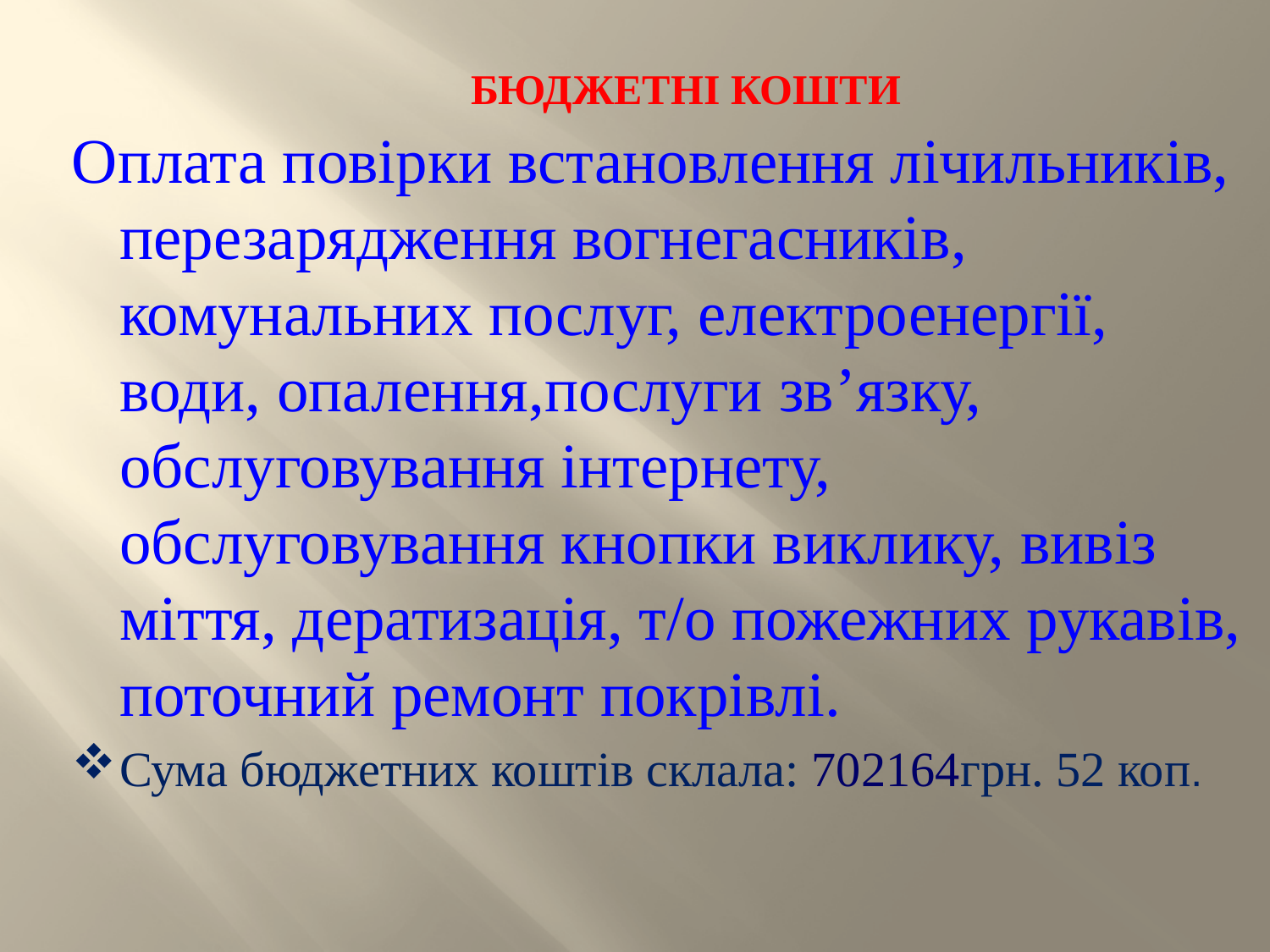

Оплата повірки встановлення лічильників, перезарядження вогнегасників, комунальних послуг, електроенергії, води, опалення,послуги зв’язку, обслуговування інтернету, обслуговування кнопки виклику, вивіз міття, дератизація, т/о пожежних рукавів, поточний ремонт покрівлі.
Сума бюджетних коштів склала: 702164грн. 52 коп.

БЮДЖЕТНІ КОШТИ